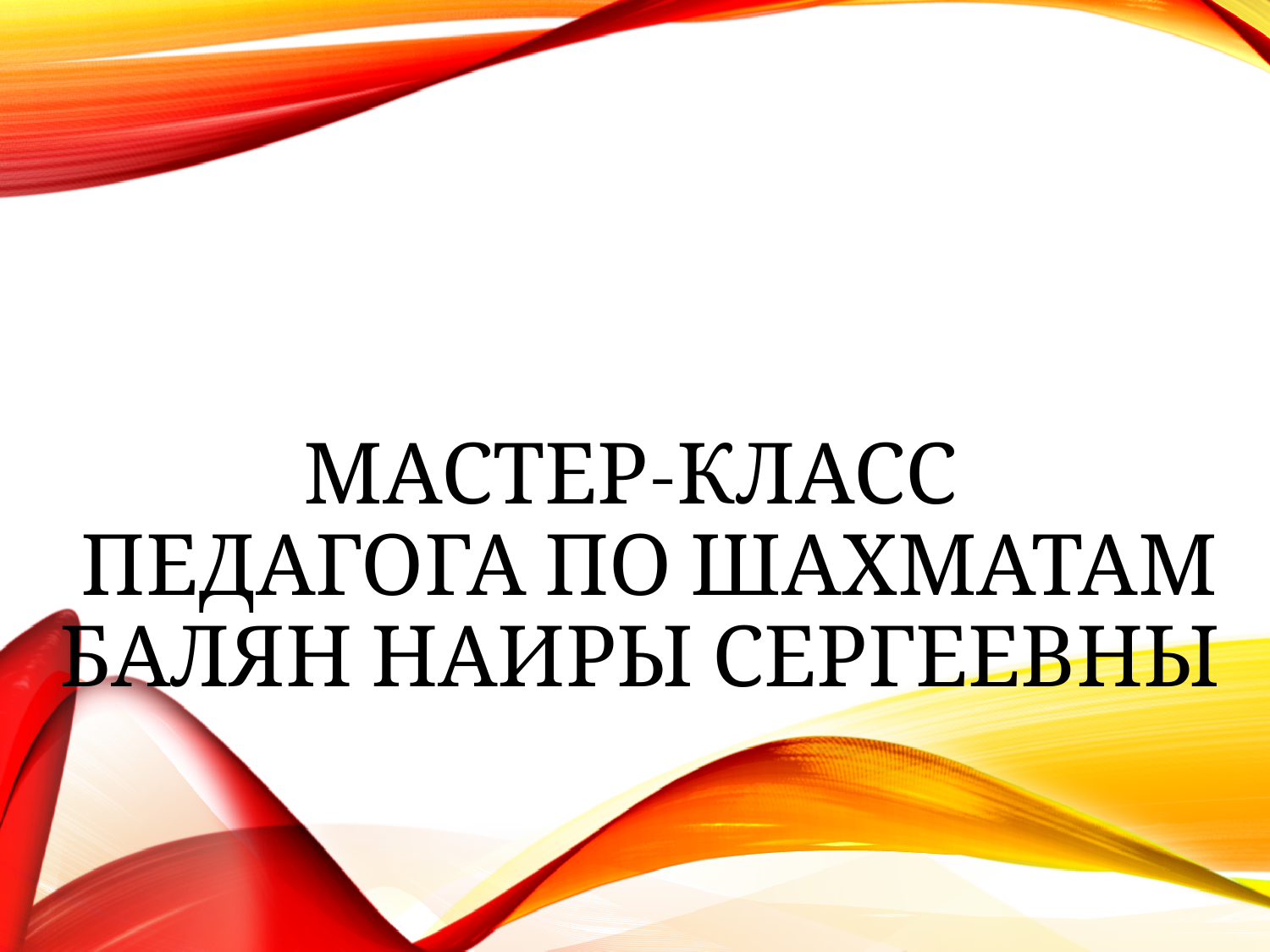

# Мастер-класс педагога по шахматам Балян Наиры Сергеевны